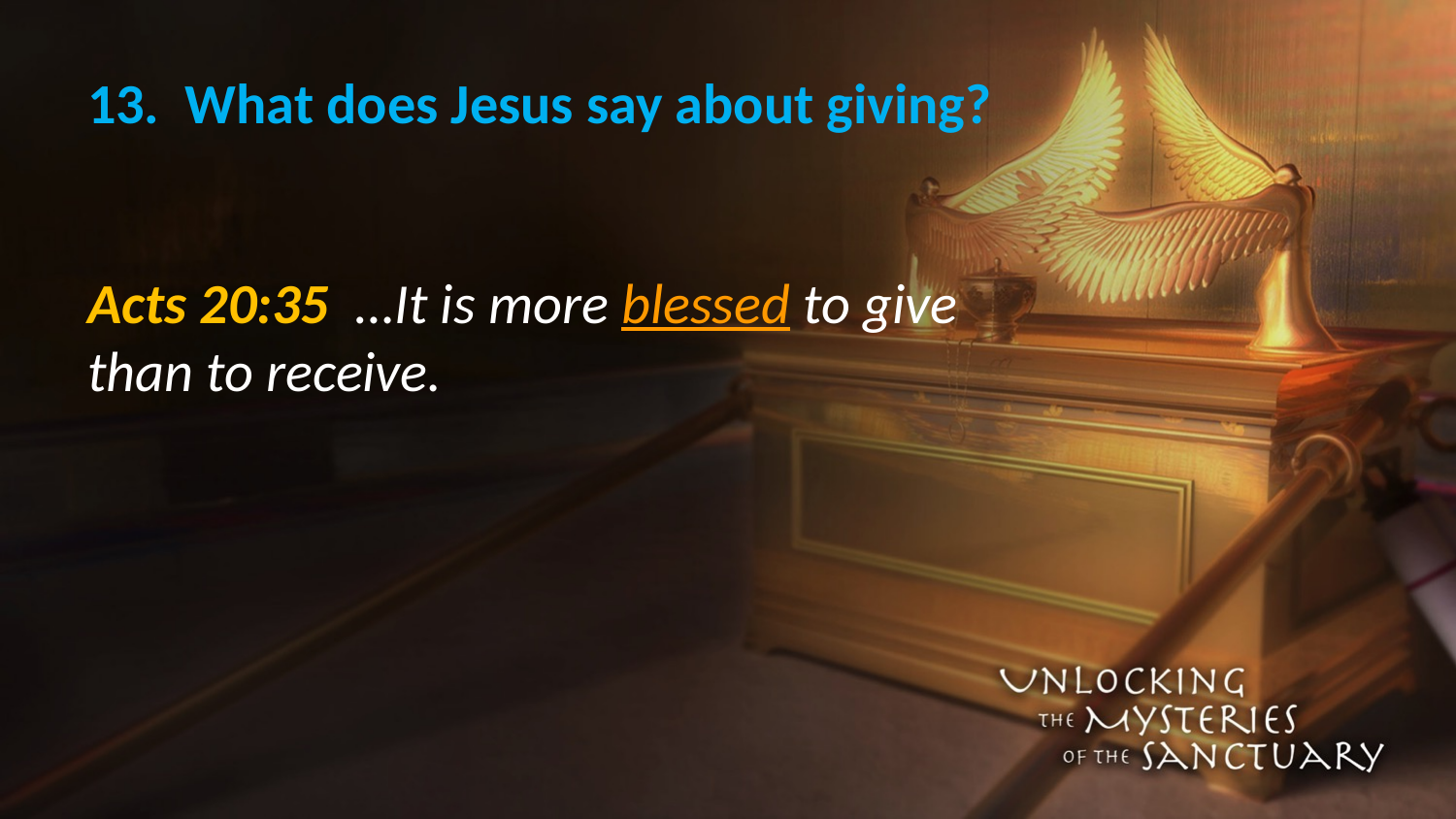

# 13.  What does Jesus say about giving?

Acts 20:35  …It is more blessed to give than to receive.